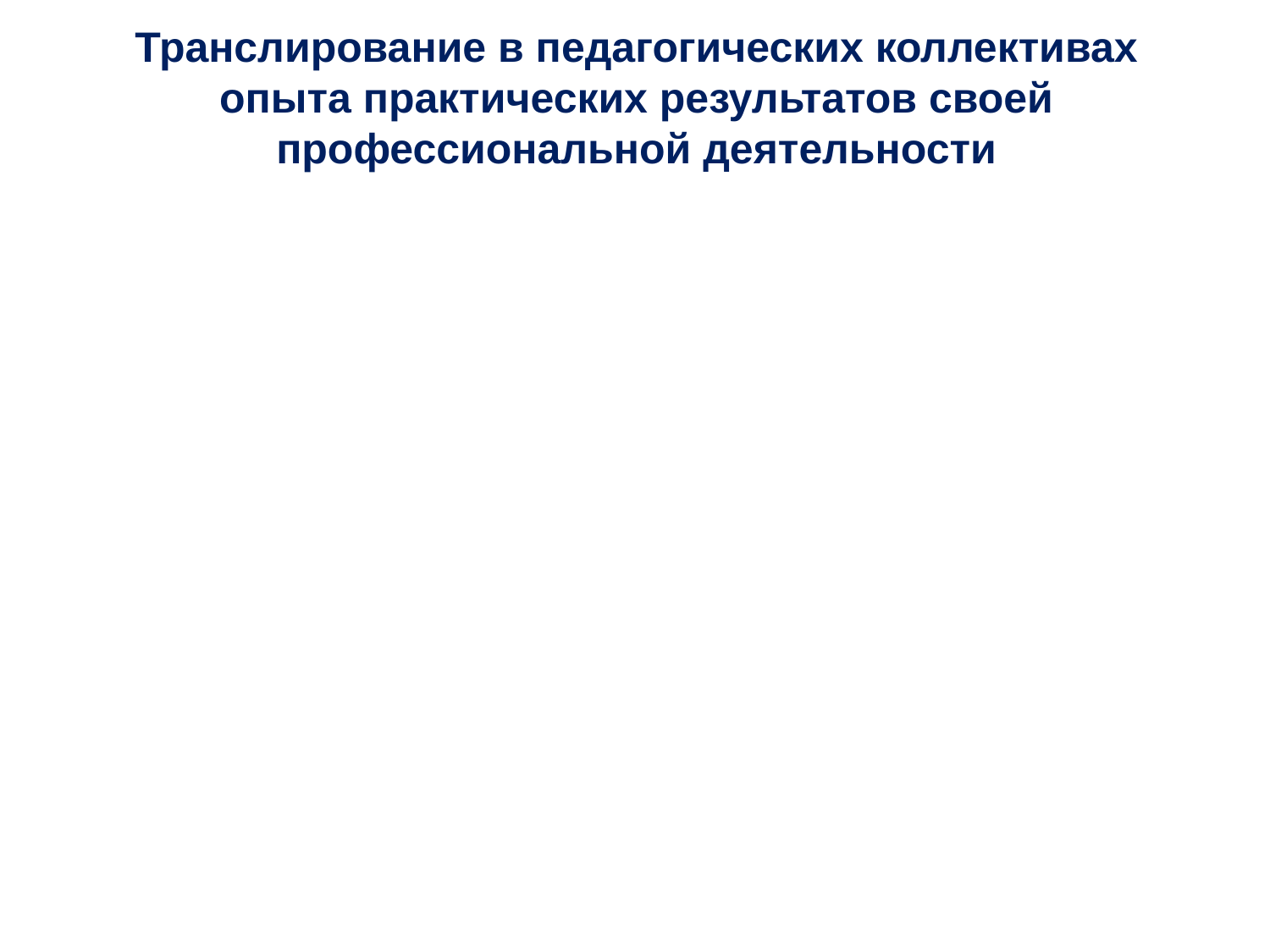

# Транслирование в педагогических коллективах опыта практических результатов своей профессиональной деятельности